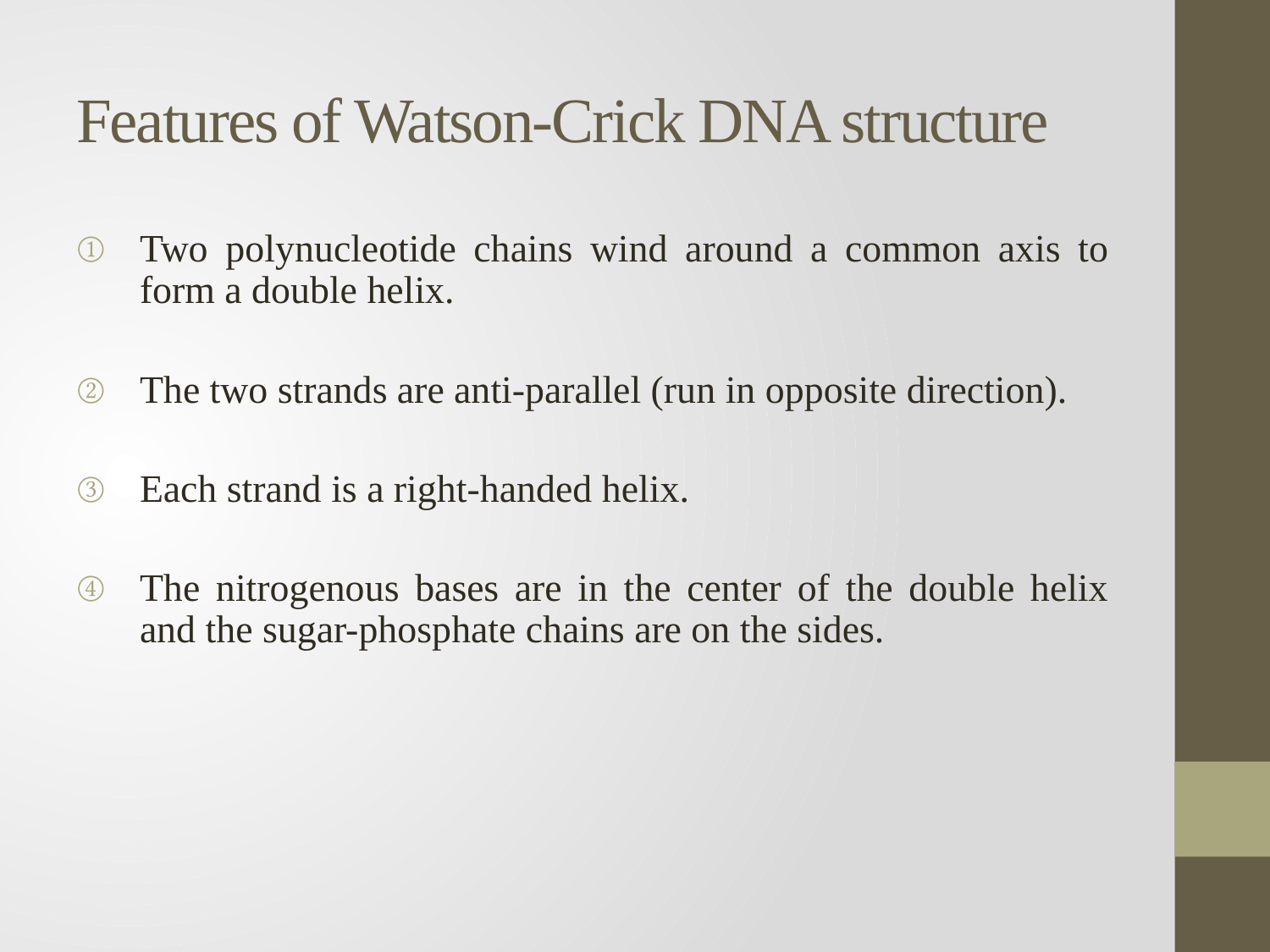

# Features of Watson-Crick DNA structure
Two polynucleotide chains wind around a common axis to form a double helix.

The two strands are anti-parallel (run in opposite direction).

Each strand is a right-handed helix.

The nitrogenous bases are in the center of the double helix and the sugar-phosphate chains are on the sides.